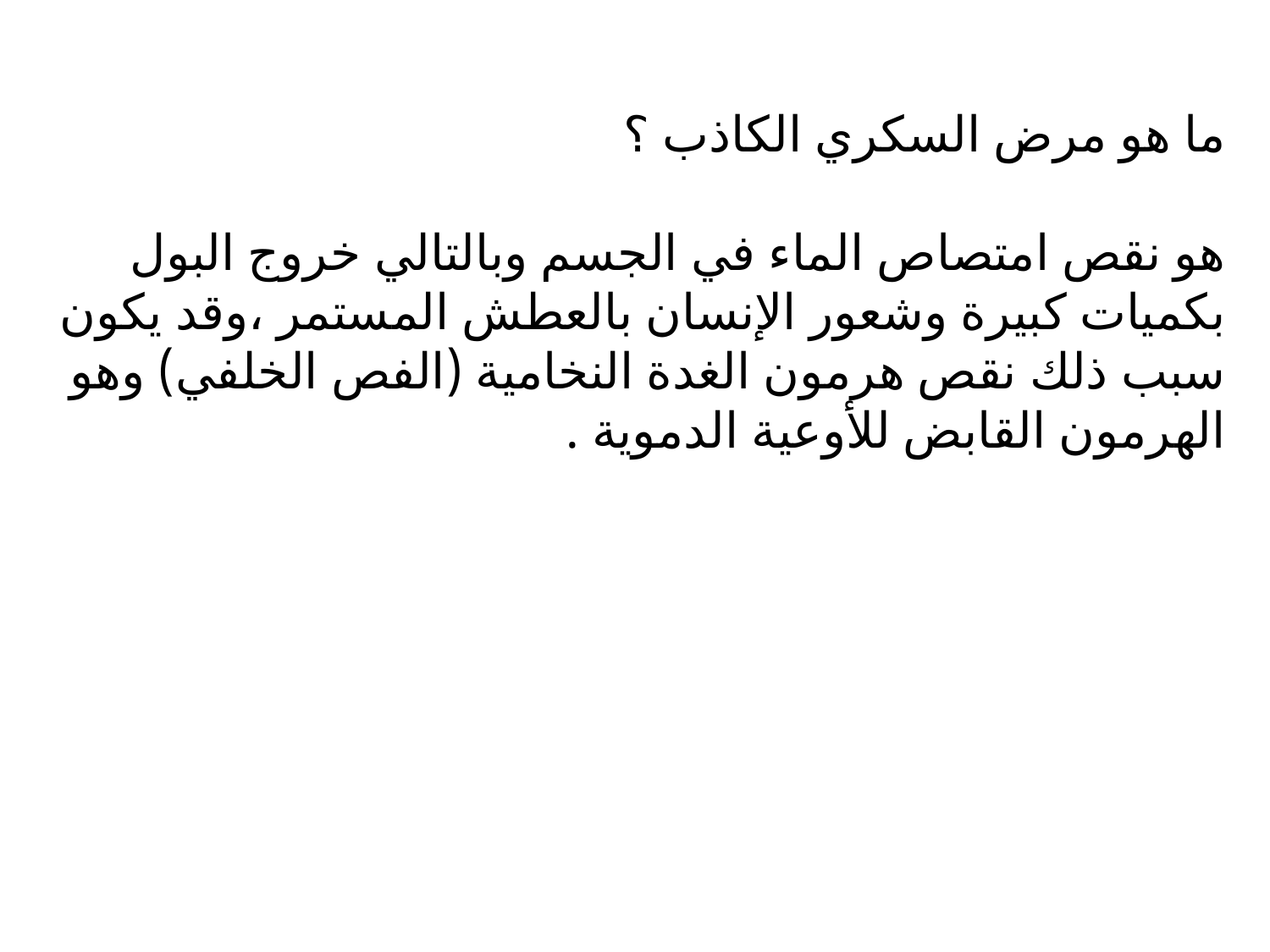

ما هو مرض السكري الكاذب ؟

هو نقص امتصاص الماء في الجسم وبالتالي خروج البول بكميات كبيرة وشعور الإنسان بالعطش المستمر ،وقد يكون سبب ذلك نقص هرمون الغدة النخامية (الفص الخلفي) وهو الهرمون القابض للأوعية الدموية .